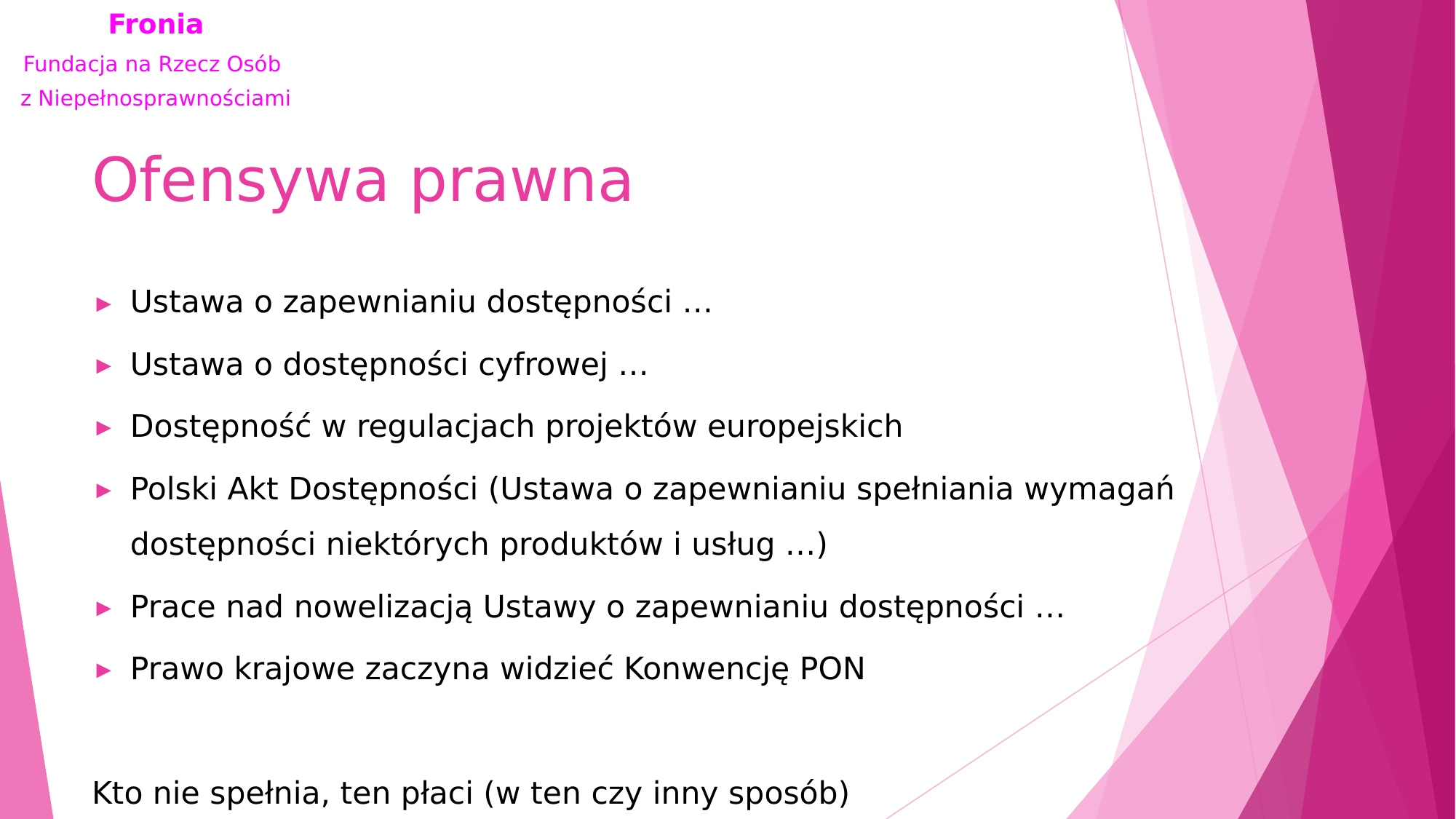

# Ofensywa prawna
Ustawa o zapewnianiu dostępności …
Ustawa o dostępności cyfrowej …
Dostępność w regulacjach projektów europejskich
Polski Akt Dostępności (Ustawa o zapewnianiu spełniania wymagań dostępności niektórych produktów i usług …)
Prace nad nowelizacją Ustawy o zapewnianiu dostępności …
Prawo krajowe zaczyna widzieć Konwencję PON

Kto nie spełnia, ten płaci (w ten czy inny sposób)